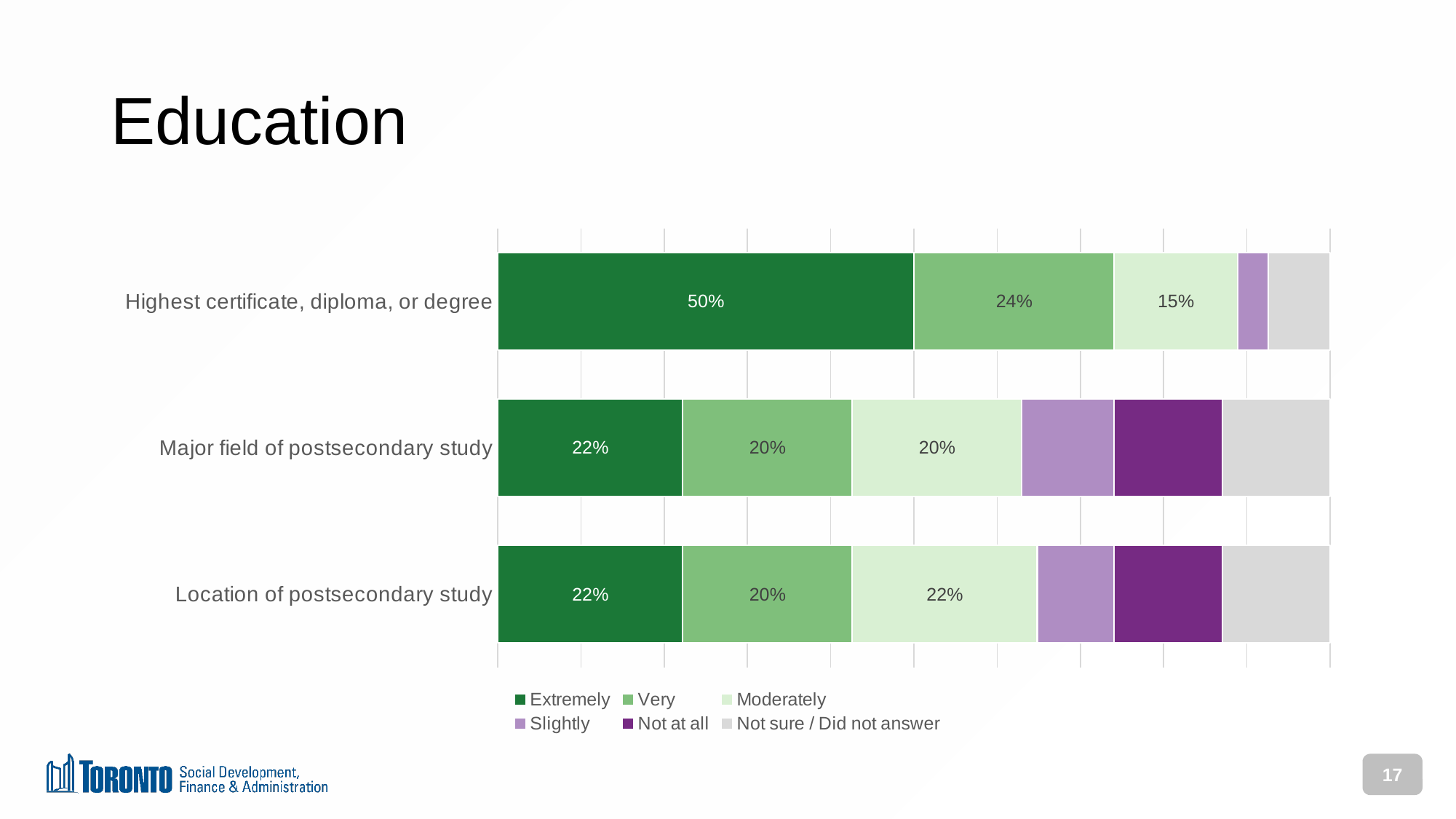

# Education

### Chart

| Category | Extremely | Very | Moderately | Slightly | Not at all | Not sure / Did not answer |
|---|---|---|---|---|---|---|
| Highest certificate, diploma, or degree | 27.0 | 13.0 | 8.0 | 2.0 | 0.0 | 4.0 |
| Major field of postsecondary study | 12.0 | 11.0 | 11.0 | 6.0 | 7.0 | 7.0 |
| Location of postsecondary study | 12.0 | 11.0 | 12.0 | 5.0 | 7.0 | 7.0 |
17